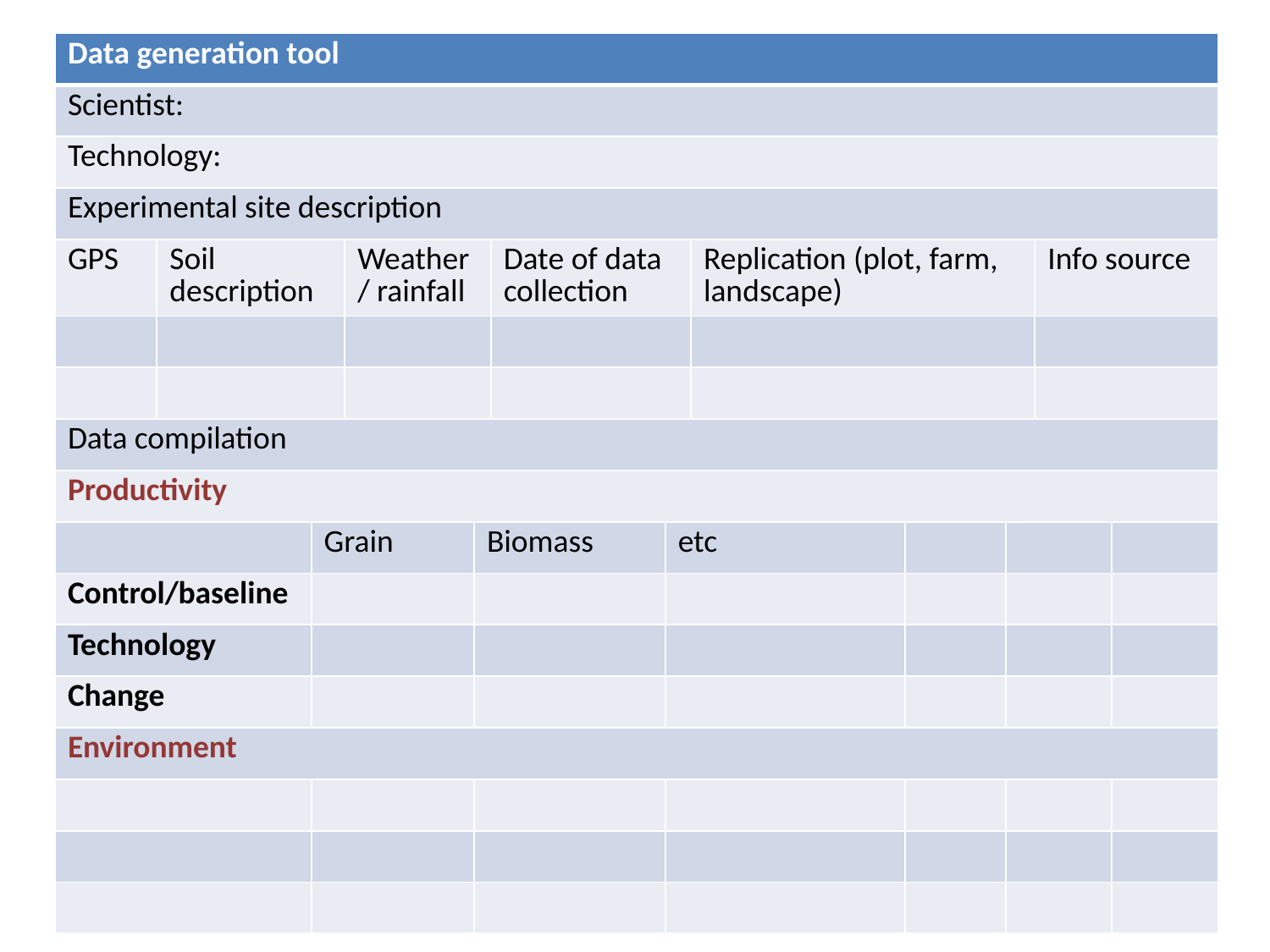

| Data generation tool |  |  |  |  |  |  |  |  |  |  |  |
| --- | --- | --- | --- | --- | --- | --- | --- | --- | --- | --- | --- |
| Scientist: |  |  |  |  |  |  |  |  |  |  |  |
| Technology: |  |  |  |  |  |  |  |  |  |  |  |
| Experimental site description |  |  |  |  |  |  |  |  |  |  |  |
| GPS | Soil description |  | Weather/ rainfall |  | Date of data collection |  | Replication (plot, farm, landscape) |  |  | Info source |  |
|  |  |  |  |  |  |  |  |  |  |  |  |
|  |  |  |  |  |  |  |  |  |  |  |  |
| Data compilation |  |  |  |  |  |  |  |  |  |  |  |
| Productivity |  |  |  |  |  |  |  |  |  |  |  |
|  |  | Grain |  | Biomass |  | etc |  |  |  |  |  |
| Control/baseline |  |  |  |  |  |  |  |  |  |  |  |
| Technology |  |  |  |  |  |  |  |  |  |  |  |
| Change |  |  |  |  |  |  |  |  |  |  |  |
| Environment |  |  |  |  |  |  |  |  |  |  |  |
|  |  |  |  |  |  |  |  |  |  |  |  |
|  |  |  |  |  |  |  |  |  |  |  |  |
|  |  |  |  |  |  |  |  |  |  |  |  |